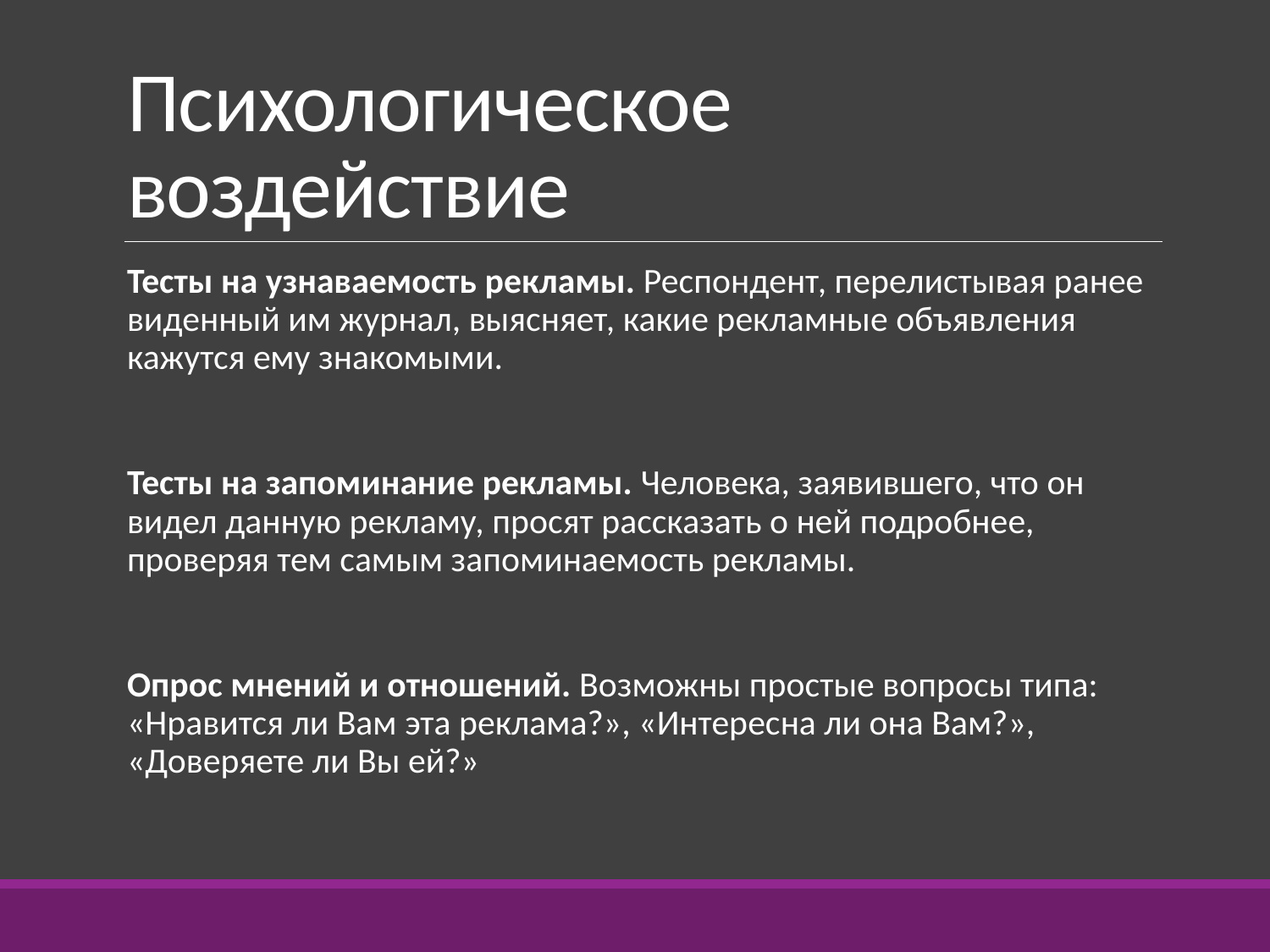

# Психологическое воздействие
Тесты на узнаваемость рекламы. Респондент, перелистывая ранее виденный им журнал, выясняет, какие рекламные объявления кажутся ему знакомыми.

Тесты на запоминание рекламы. Человека, заявившего, что он видел данную рекламу, просят рассказать о ней подробнее, проверяя тем самым запоминаемость рекламы.

Опрос мнений и отношений. Возможны простые вопросы типа: «Нравится ли Вам эта реклама?», «Интересна ли она Вам?», «Доверяете ли Вы ей?»